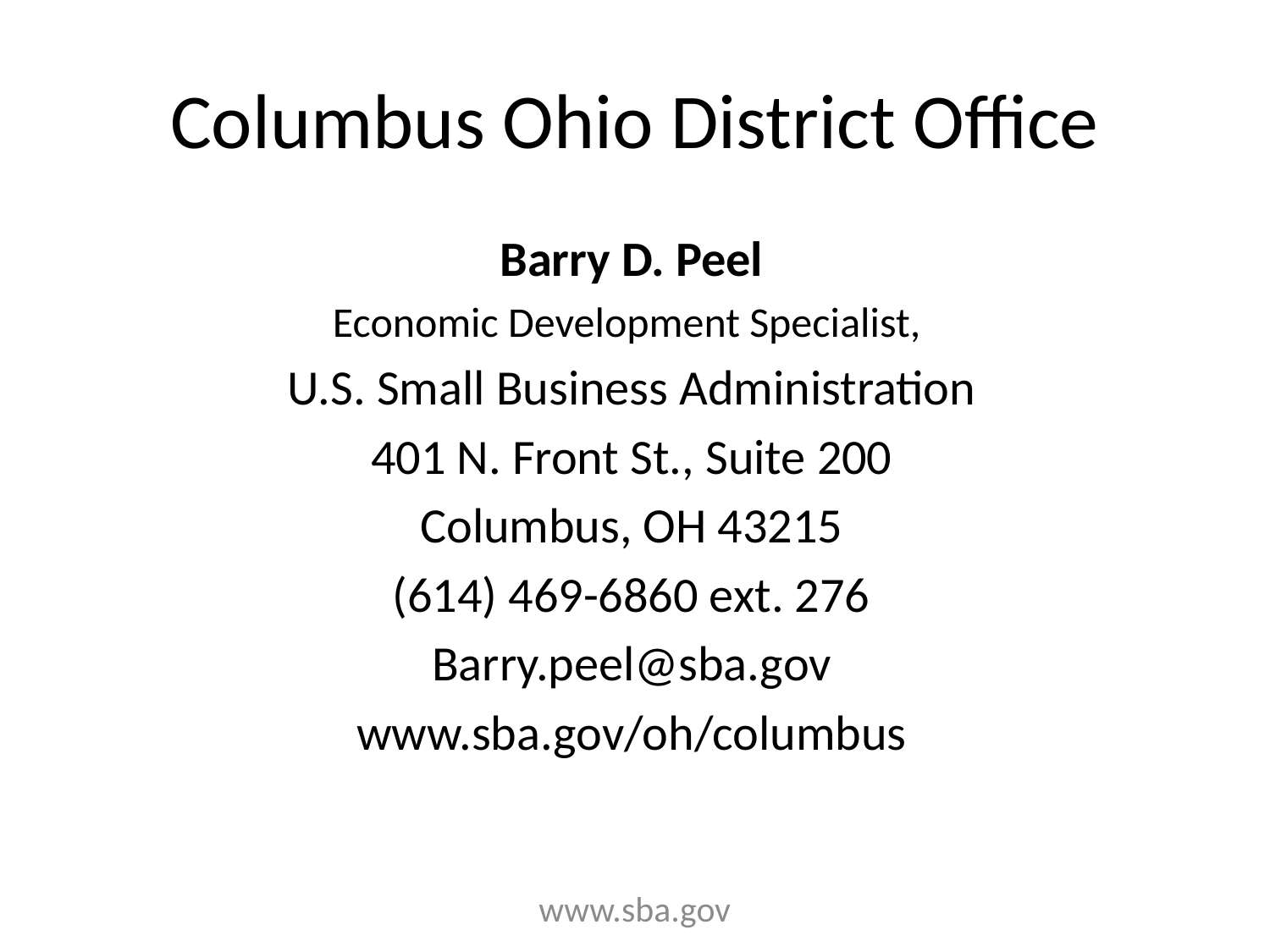

# Columbus Ohio District Office
Barry D. Peel
Economic Development Specialist,
U.S. Small Business Administration
401 N. Front St., Suite 200
Columbus, OH 43215
(614) 469-6860 ext. 276
Barry.peel@sba.gov
www.sba.gov/oh/columbus

www.sba.gov